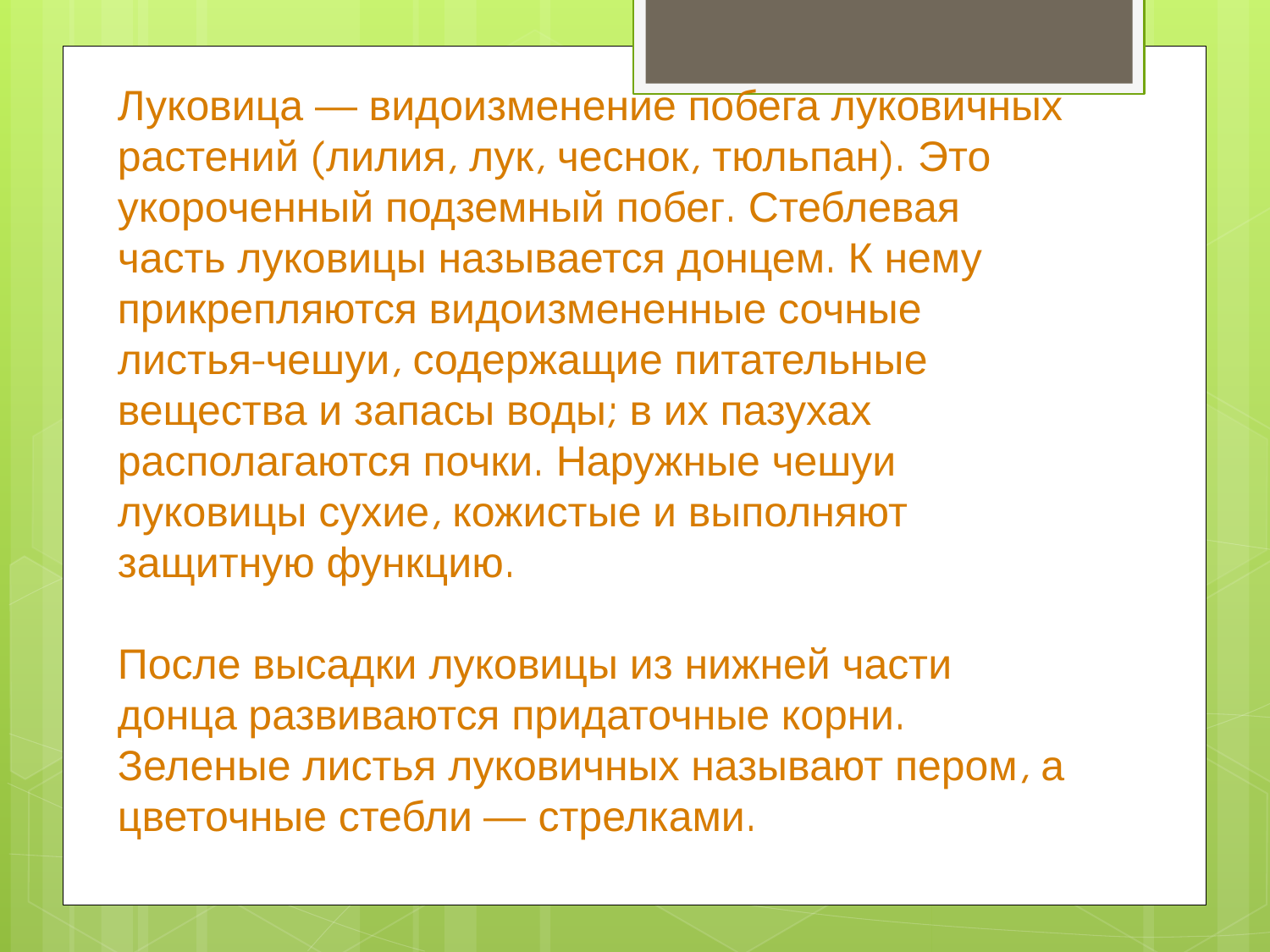

# Луковица — видоизменение побега луковичных растений (лилия, лук, чеснок, тюльпан). Это укороченный подземный побег. Стеблевая часть луковицы называется донцем. К нему прикрепляются видоизмененные сочные листья-чешуи, содержащие питательные вещества и запасы воды; в их пазухах располагаются почки. Наружные чешуи луковицы сухие, кожистые и выполняют защитную функцию. После высадки луковицы из нижней части донца развиваются придаточные корни. Зеленые листья луковичных называют пером, а цветочные стебли — стрелками.